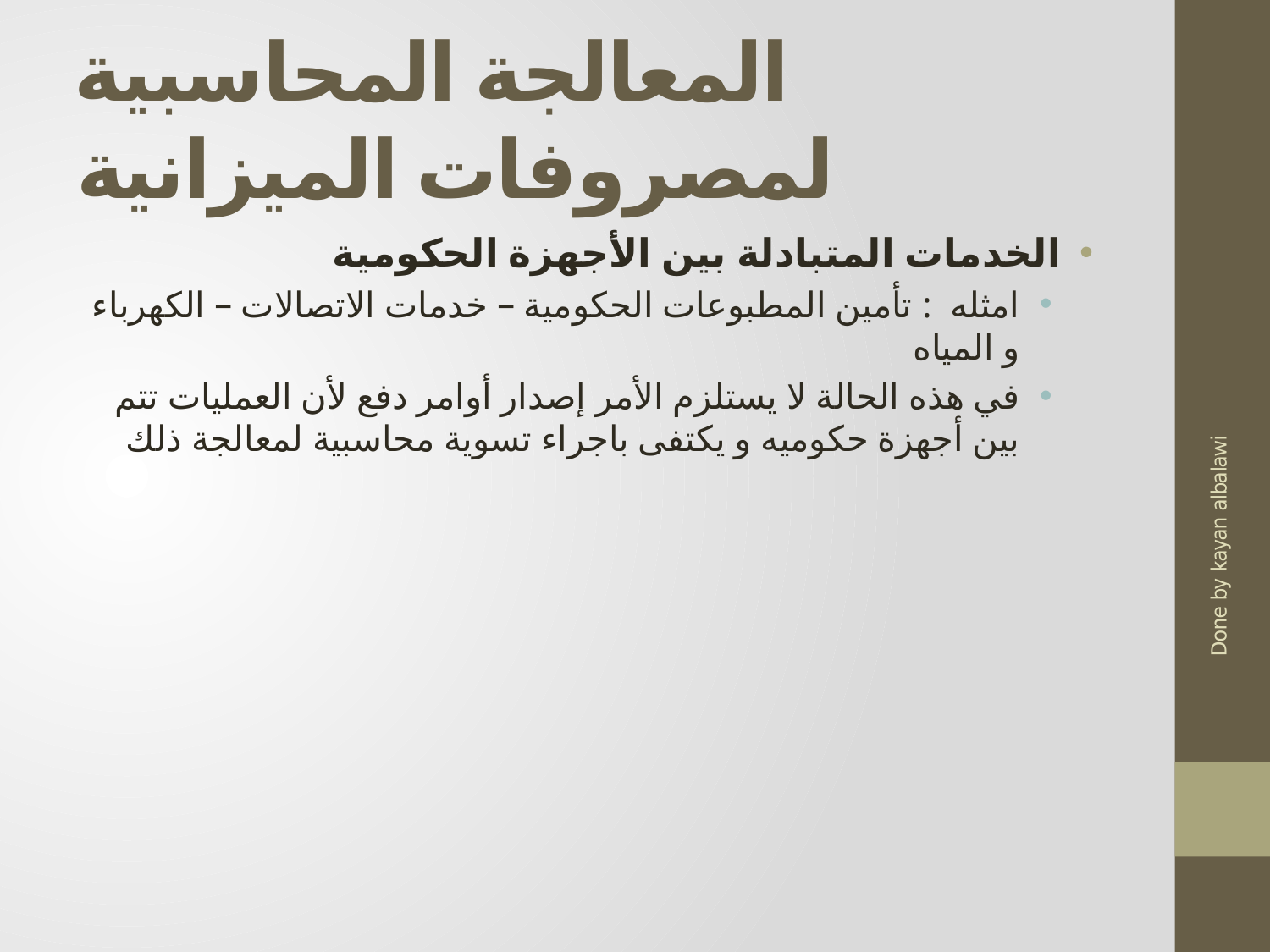

# المعالجة المحاسبية لمصروفات الميزانية
الخدمات المتبادلة بين الأجهزة الحكومية
امثله  : تأمين المطبوعات الحكومية – خدمات الاتصالات – الكهرباء و المياه
في هذه الحالة لا يستلزم الأمر إصدار أوامر دفع لأن العمليات تتم بين أجهزة حكوميه و يكتفى باجراء تسوية محاسبية لمعالجة ذلك
Done by kayan albalawi